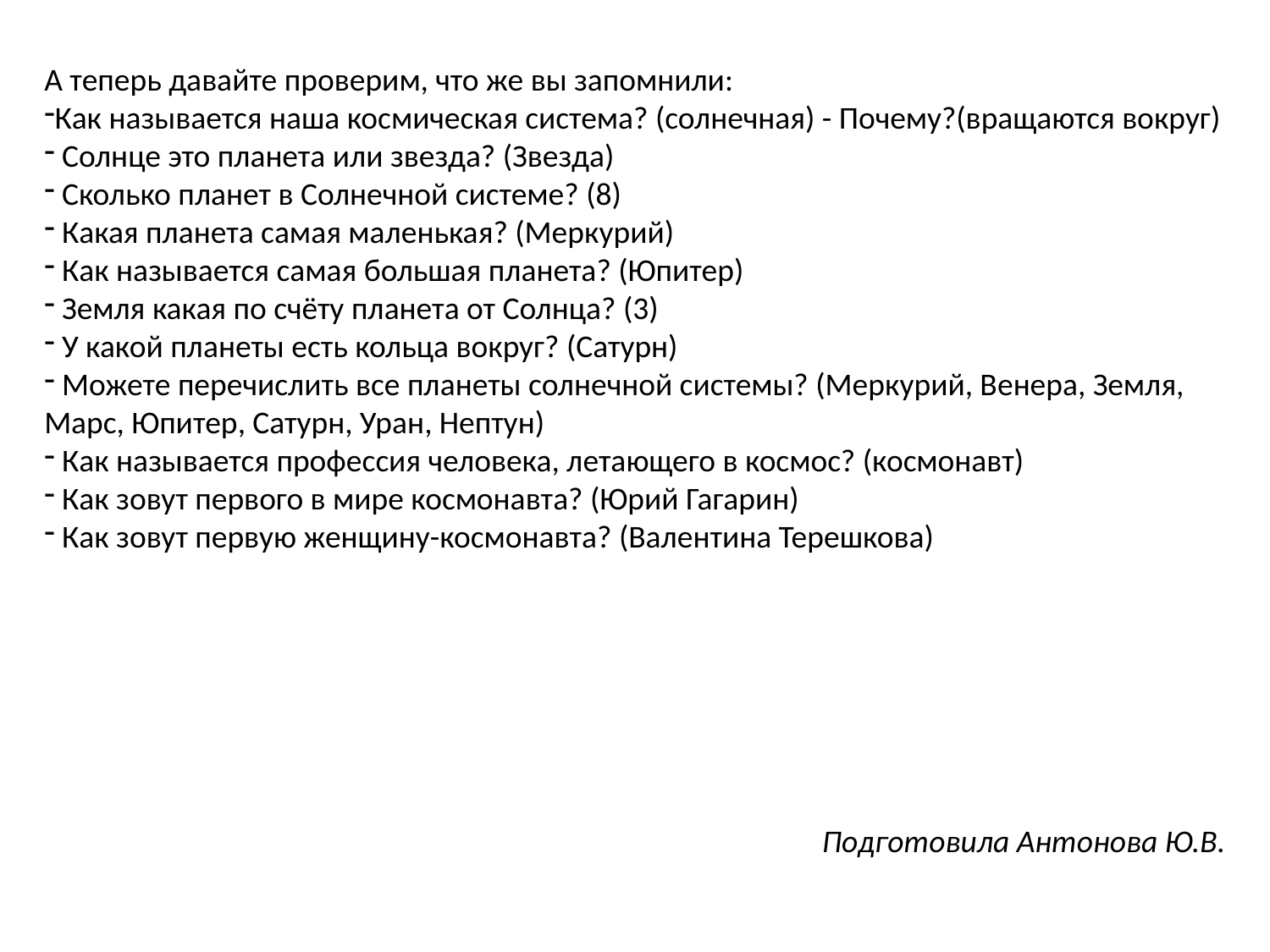

А теперь давайте проверим, что же вы запомнили:
Как называется наша космическая система? (солнечная) - Почему?(вращаются вокруг)
 Солнце это планета или звезда? (Звезда)
 Сколько планет в Солнечной системе? (8)
 Какая планета самая маленькая? (Меркурий)
 Как называется самая большая планета? (Юпитер)
 Земля какая по счёту планета от Солнца? (3)
 У какой планеты есть кольца вокруг? (Сатурн)
 Можете перечислить все планеты солнечной системы? (Меркурий, Венера, Земля, Марс, Юпитер, Сатурн, Уран, Нептун)
 Как называется профессия человека, летающего в космос? (космонавт)
 Как зовут первого в мире космонавта? (Юрий Гагарин)
 Как зовут первую женщину-космонавта? (Валентина Терешкова)

Подготовила Антонова Ю.В.